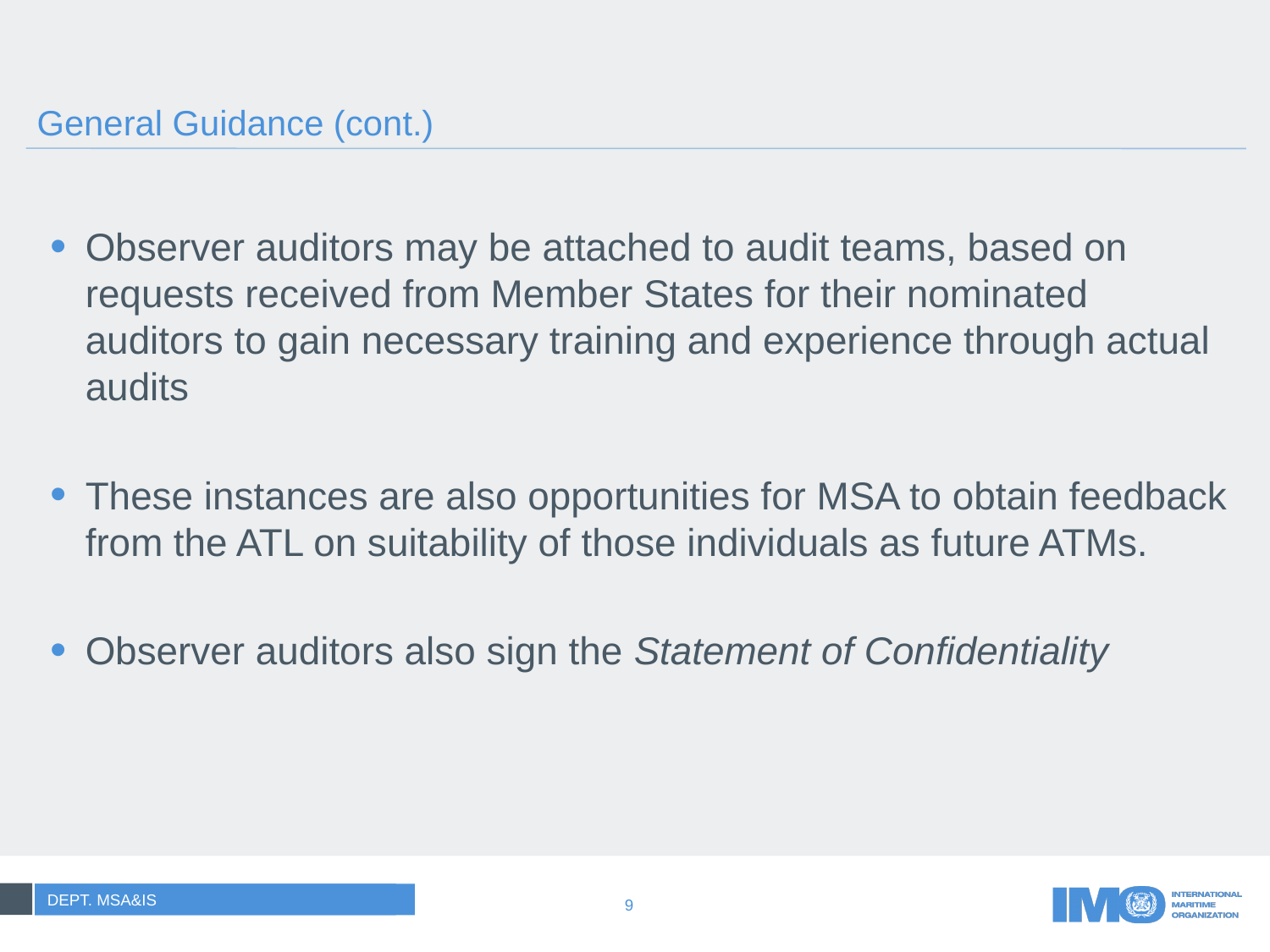

# General Guidance (cont.)
Observer auditors may be attached to audit teams, based on requests received from Member States for their nominated auditors to gain necessary training and experience through actual audits

These instances are also opportunities for MSA to obtain feedback from the ATL on suitability of those individuals as future ATMs.

Observer auditors also sign the Statement of Confidentiality